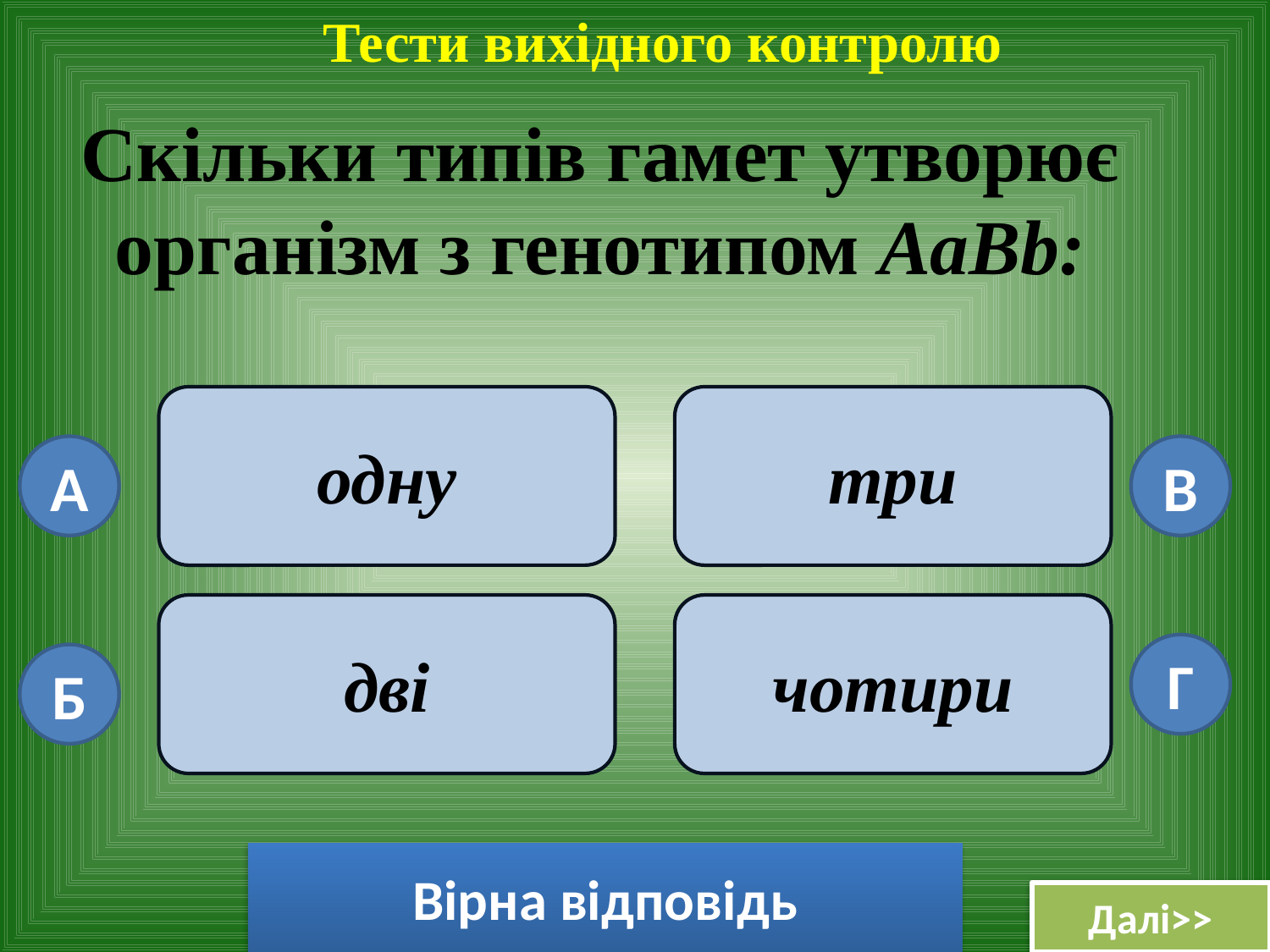

Тести вихідного контролю
# Скільки типів гамет утворює організм з генотипом АаВb:
одну
три

А

В

дві
чотири

Г

Б

Вірна відповідь
Далі>>